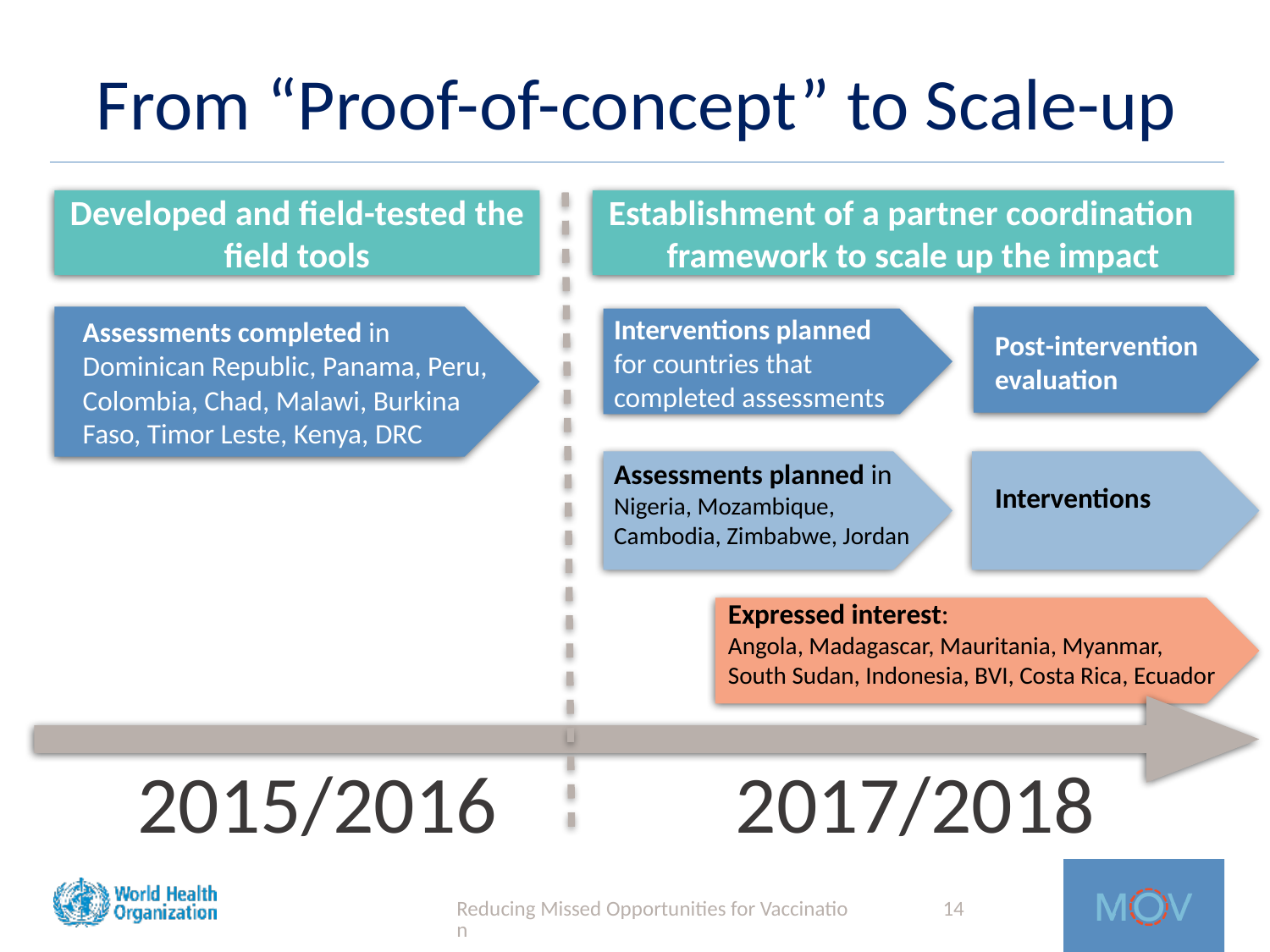

# From “Proof-of-concept” to Scale-up
Developed and field-tested the field tools

Establishment of a partner coordination    framework to scale up the impact

Interventions planned for countries that completed assessments
Assessments completed in
Dominican Republic, Panama, Peru, Colombia, Chad, Malawi, Burkina Faso, Timor Leste, Kenya, DRC
Post-intervention evaluation

Assessments planned in Nigeria, Mozambique,
Cambodia, Zimbabwe, Jordan
Interventions
Expressed interest:
Angola, Madagascar, Mauritania, Myanmar, South Sudan, Indonesia, BVI, Costa Rica, Ecuador

2015/2016
2017/2018
Reducing Missed Opportunities for Vaccination
14